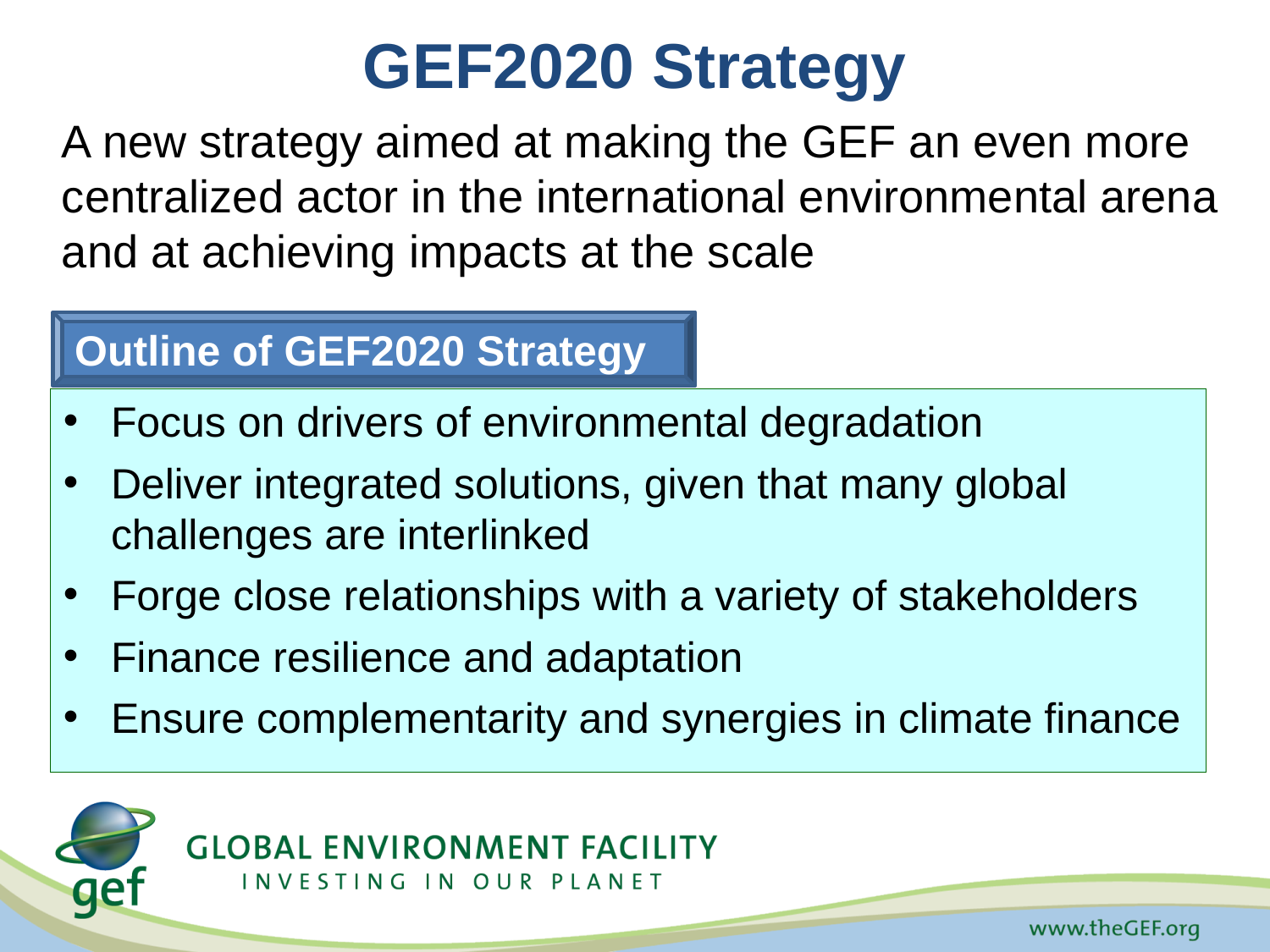

# GEF2020 Strategy
A new strategy aimed at making the GEF an even more centralized actor in the international environmental arena and at achieving impacts at the scale
Outline of GEF2020 Strategy
Focus on drivers of environmental degradation
Deliver integrated solutions, given that many global challenges are interlinked
Forge close relationships with a variety of stakeholders
Finance resilience and adaptation
Ensure complementarity and synergies in climate finance